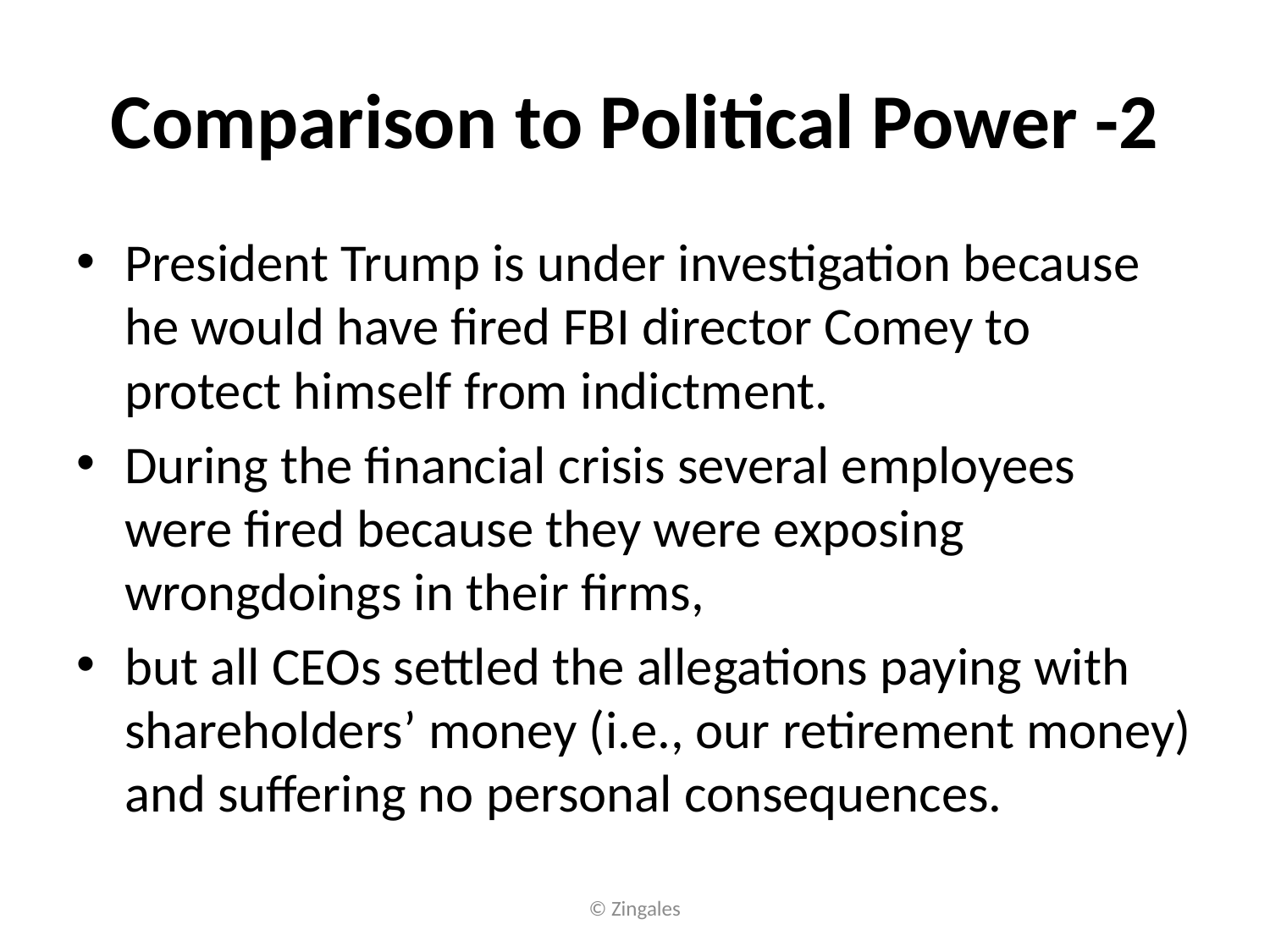

# Comparison to Political Power -2
President Trump is under investigation because he would have fired FBI director Comey to protect himself from indictment.
During the financial crisis several employees were fired because they were exposing wrongdoings in their firms,
but all CEOs settled the allegations paying with shareholders’ money (i.e., our retirement money) and suffering no personal consequences.

© Zingales